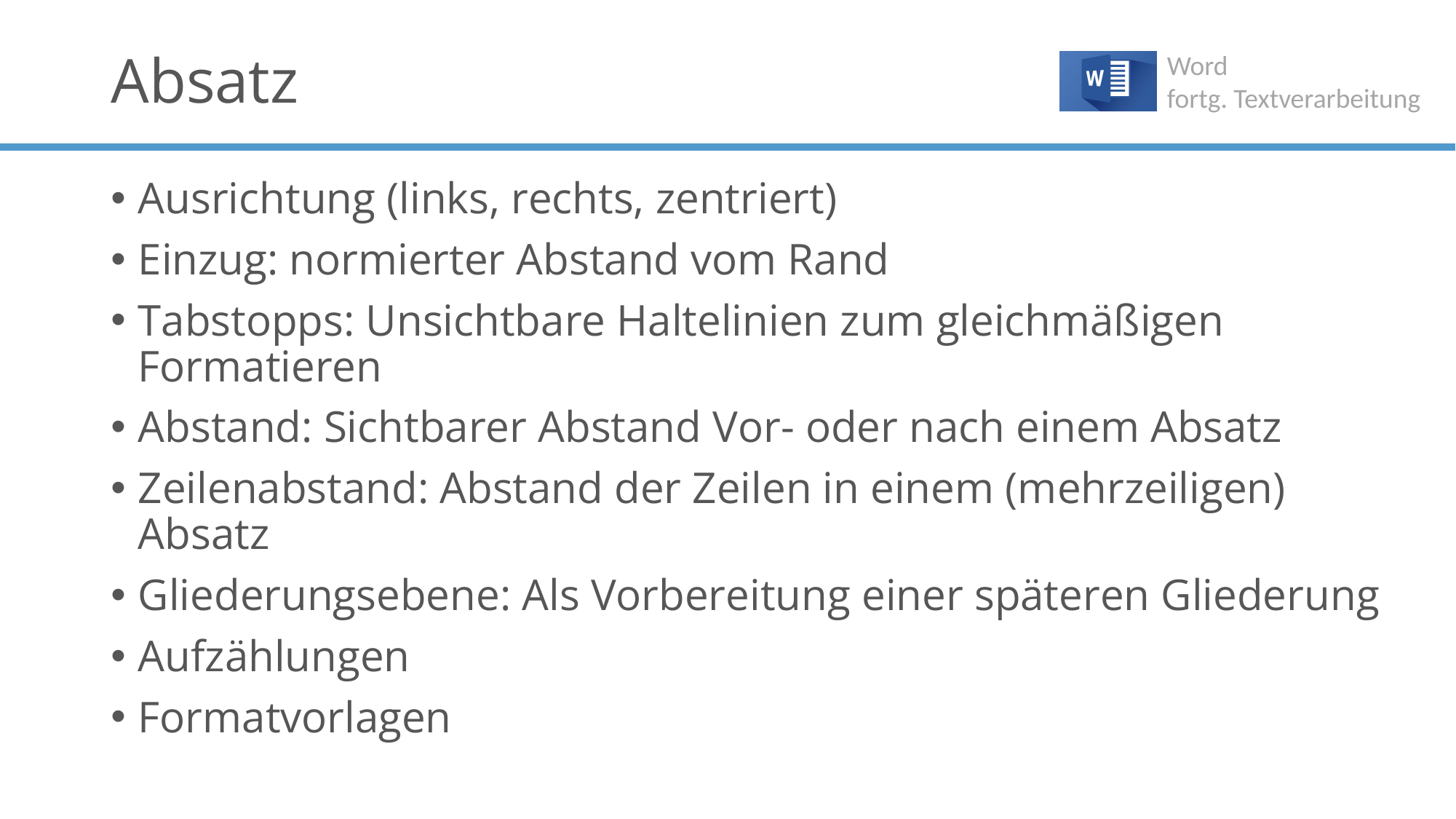

# Absatz
Ausrichtung (links, rechts, zentriert)
Einzug: normierter Abstand vom Rand
Tabstopps: Unsichtbare Haltelinien zum gleichmäßigen Formatieren
Abstand: Sichtbarer Abstand Vor- oder nach einem Absatz
Zeilenabstand: Abstand der Zeilen in einem (mehrzeiligen) Absatz
Gliederungsebene: Als Vorbereitung einer späteren Gliederung
Aufzählungen
Formatvorlagen